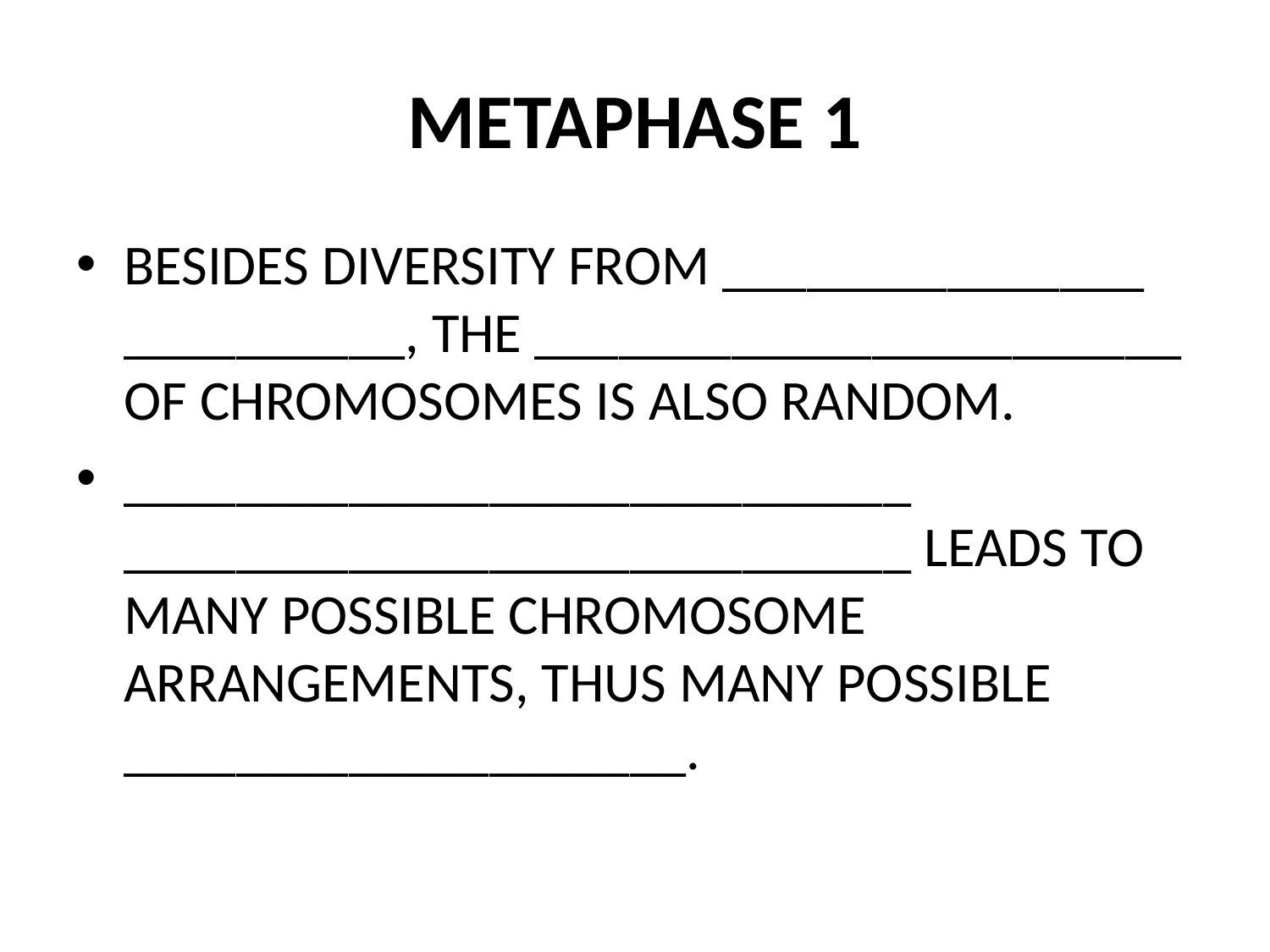

# METAPHASE 1
BESIDES DIVERSITY FROM _______________ __________, THE _______________________ OF CHROMOSOMES IS ALSO RANDOM.
____________________________  ____________________________ LEADS TO MANY POSSIBLE CHROMOSOME ARRANGEMENTS, THUS MANY POSSIBLE ____________________.